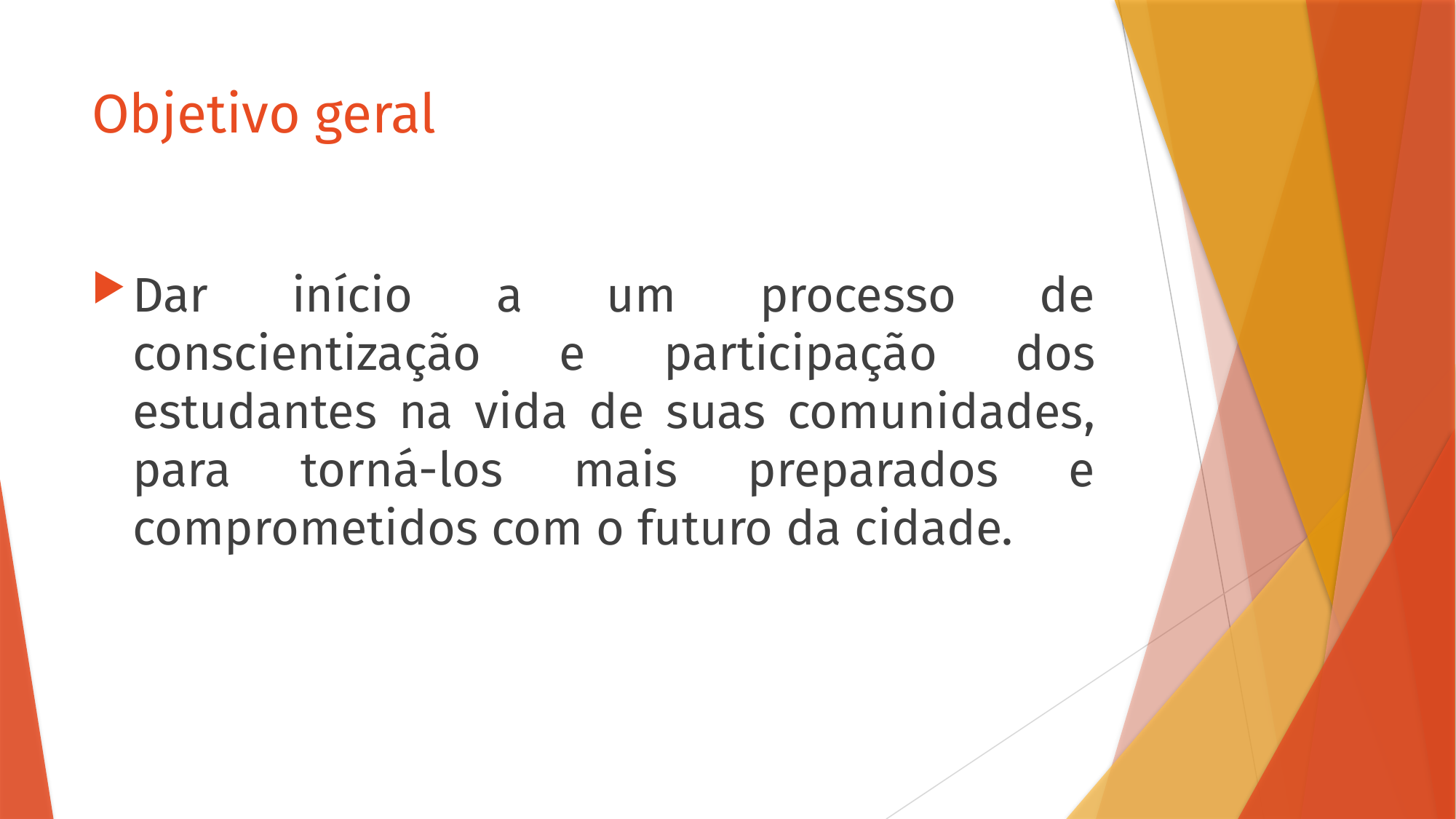

# Objetivo geral
Dar início a um processo de conscientização e participação dos estudantes na vida de suas comunidades, para torná-los mais preparados e comprometidos com o futuro da cidade.